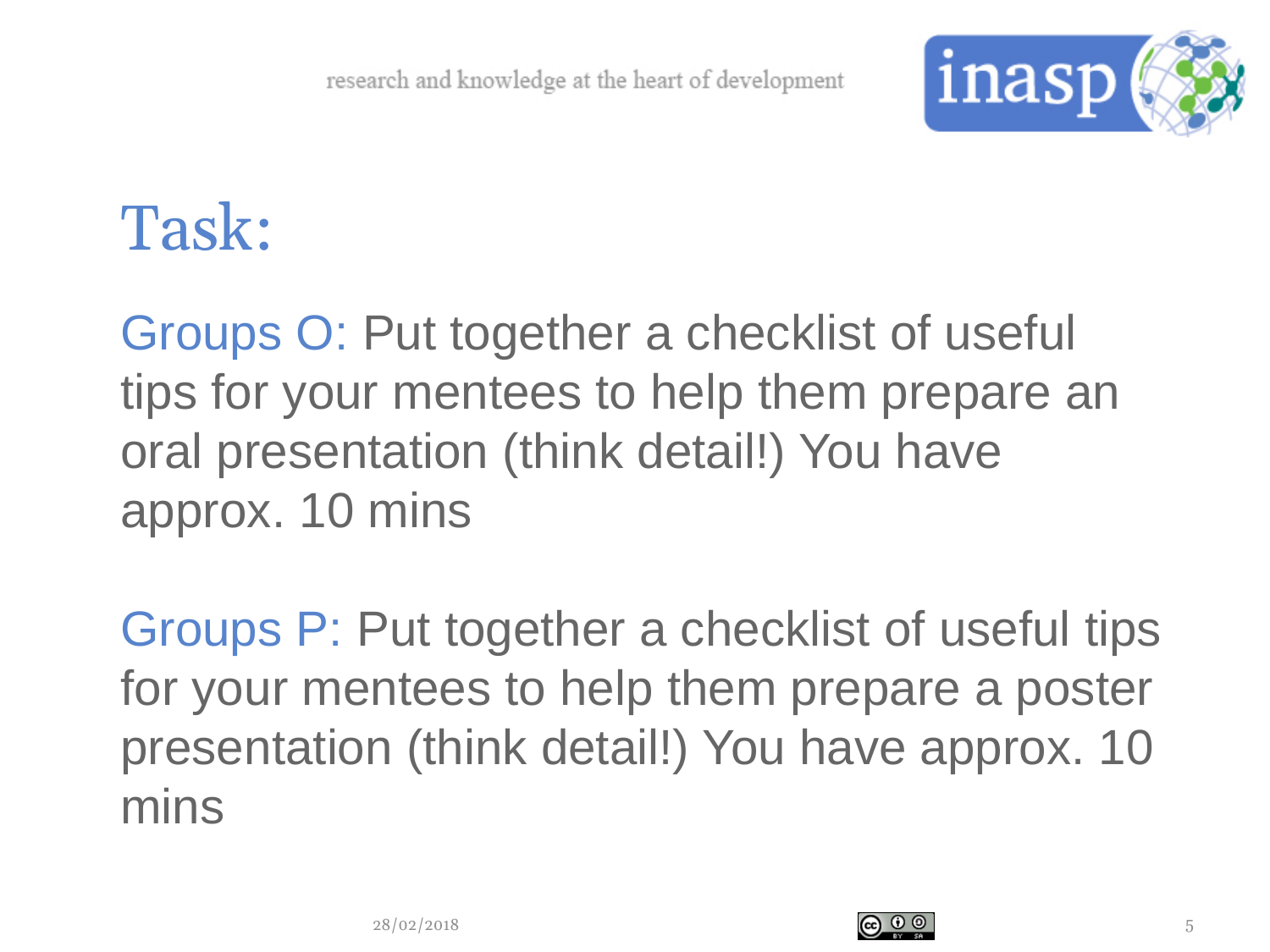

Task:

Groups O: Put together a checklist of useful tips for your mentees to help them prepare an oral presentation (think detail!) You have approx. 10 mins

Groups P: Put together a checklist of useful tips for your mentees to help them prepare a poster presentation (think detail!) You have approx. 10 mins

28/02/2018

5